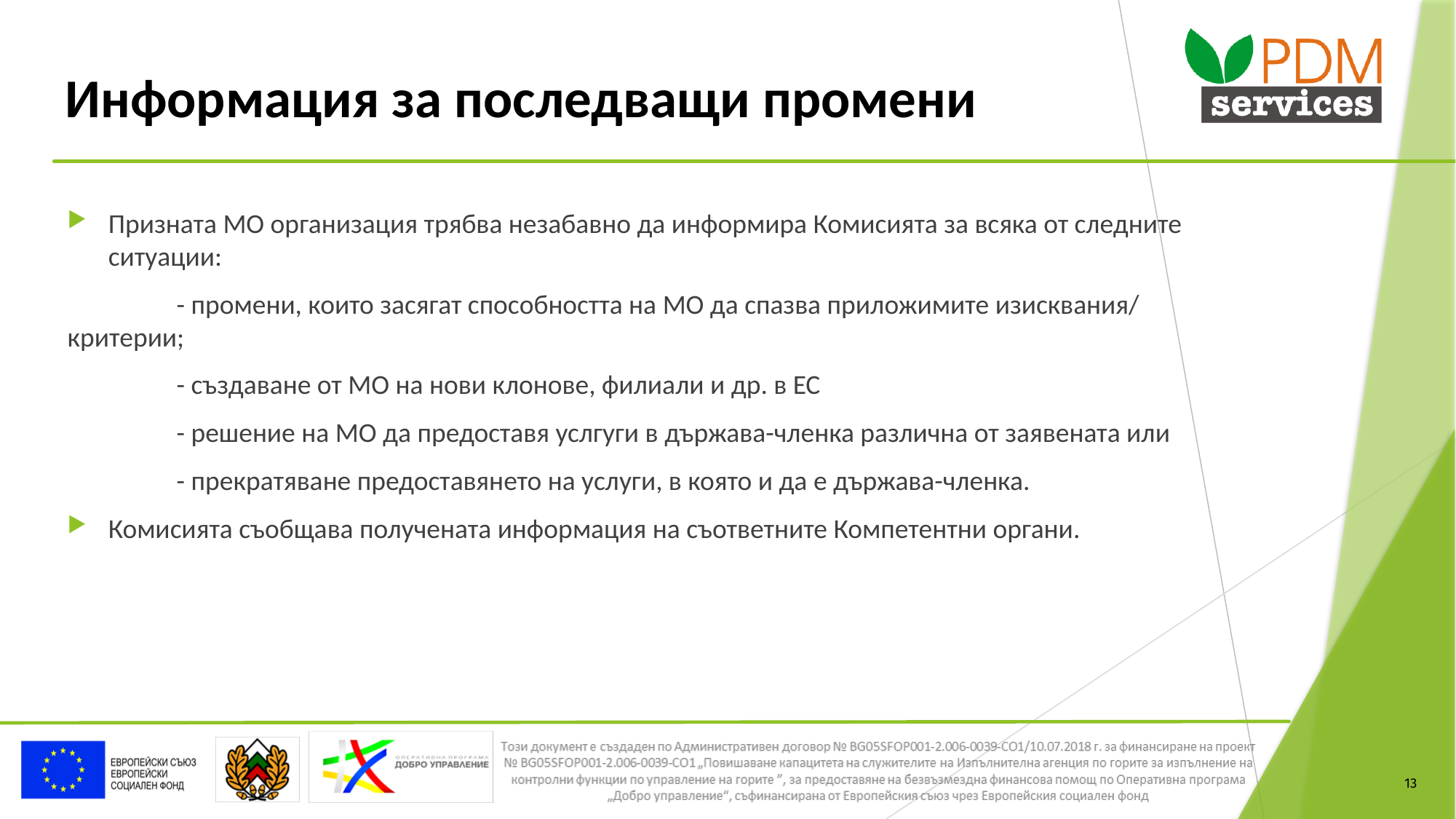

# Информация за последващи промени
Призната МО организация трябва незабавно да информира Комисията за всяка от следните ситуации:
	- промени, които засягат способността на МО да спазва приложимите изисквания/ критерии;
	- създаване от МО на нови клонове, филиали и др. в ЕС
	- решение на МО да предоставя услгуги в държава-членка различна от заявената или
	- прекратяване предоставянето на услуги, в която и да е държава-членка.
Комисията съобщава получената информация на съответните Компетентни органи.
13